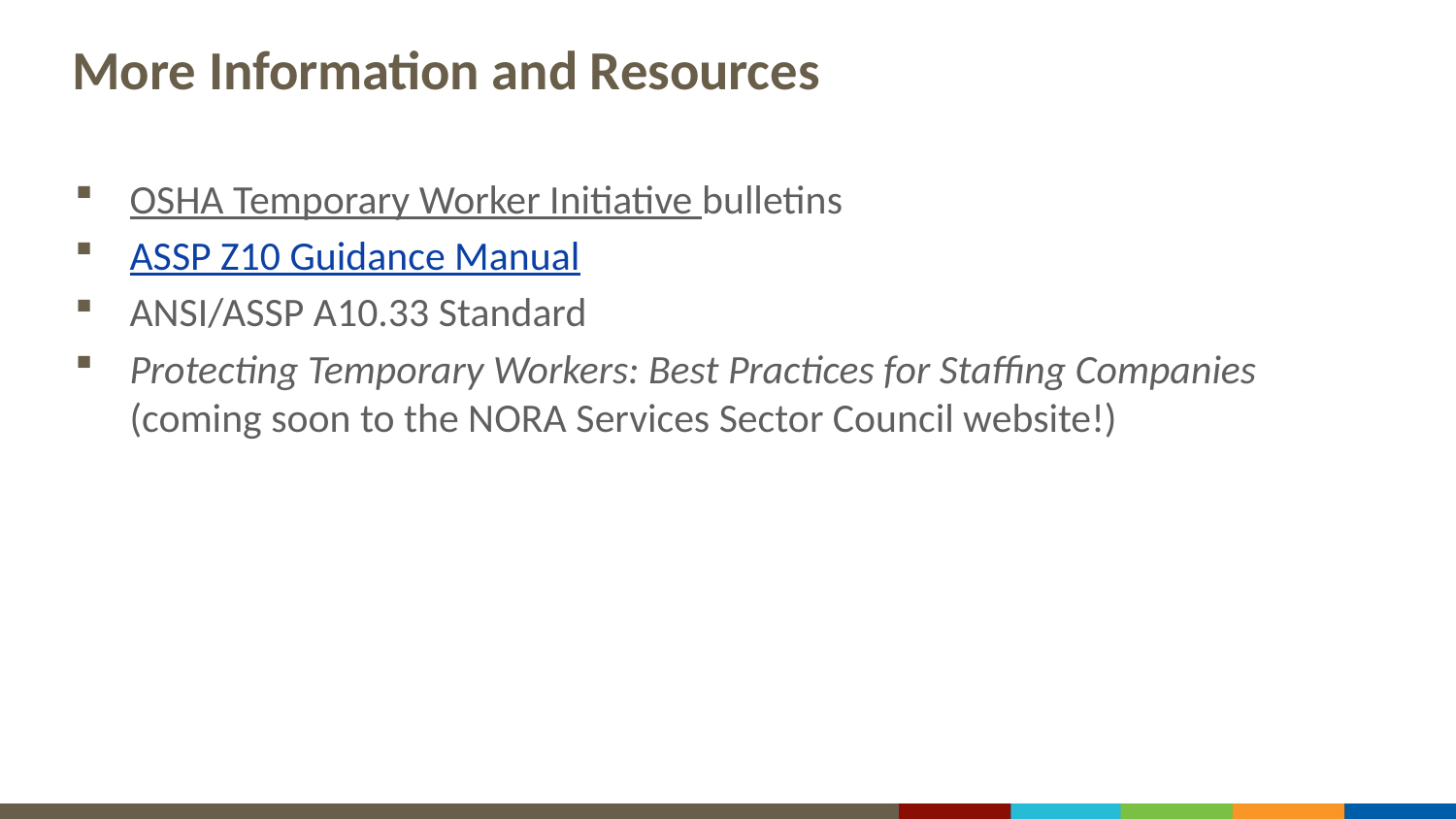

# More Information and Resources
OSHA Temporary Worker Initiative bulletins
ASSP Z10 Guidance Manual
ANSI/ASSP A10.33 Standard
Protecting Temporary Workers: Best Practices for Staffing Companies (coming soon to the NORA Services Sector Council website!)